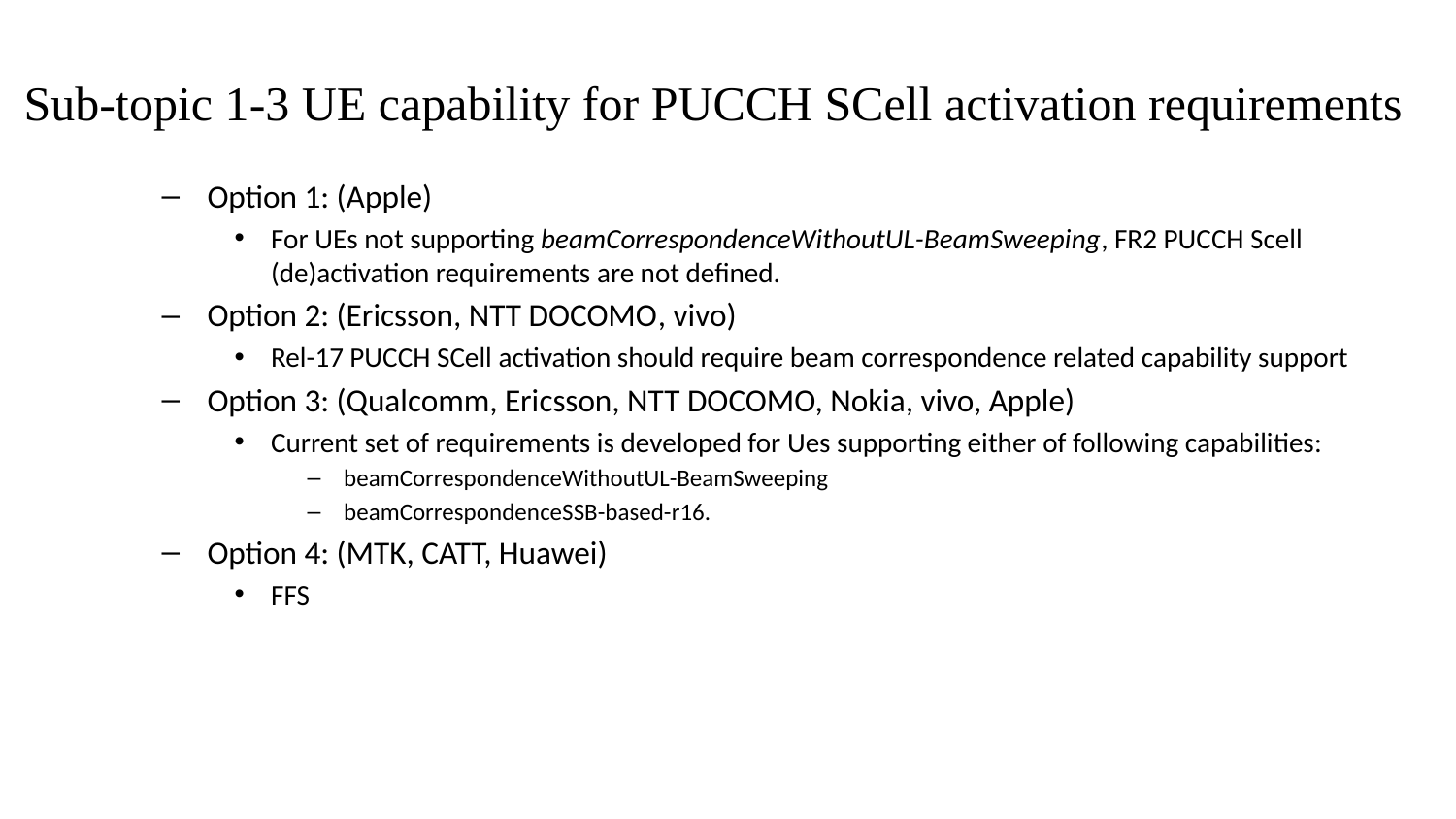

# Sub-topic 1-3 UE capability for PUCCH SCell activation requirements
Option 1: (Apple)
For UEs not supporting beamCorrespondenceWithoutUL-BeamSweeping, FR2 PUCCH Scell (de)activation requirements are not defined.
Option 2: (Ericsson, NTT DOCOMO, vivo)
Rel-17 PUCCH SCell activation should require beam correspondence related capability support
Option 3: (Qualcomm, Ericsson, NTT DOCOMO, Nokia, vivo, Apple)
Current set of requirements is developed for Ues supporting either of following capabilities:
beamCorrespondenceWithoutUL-BeamSweeping
beamCorrespondenceSSB-based-r16.
Option 4: (MTK, CATT, Huawei)
FFS